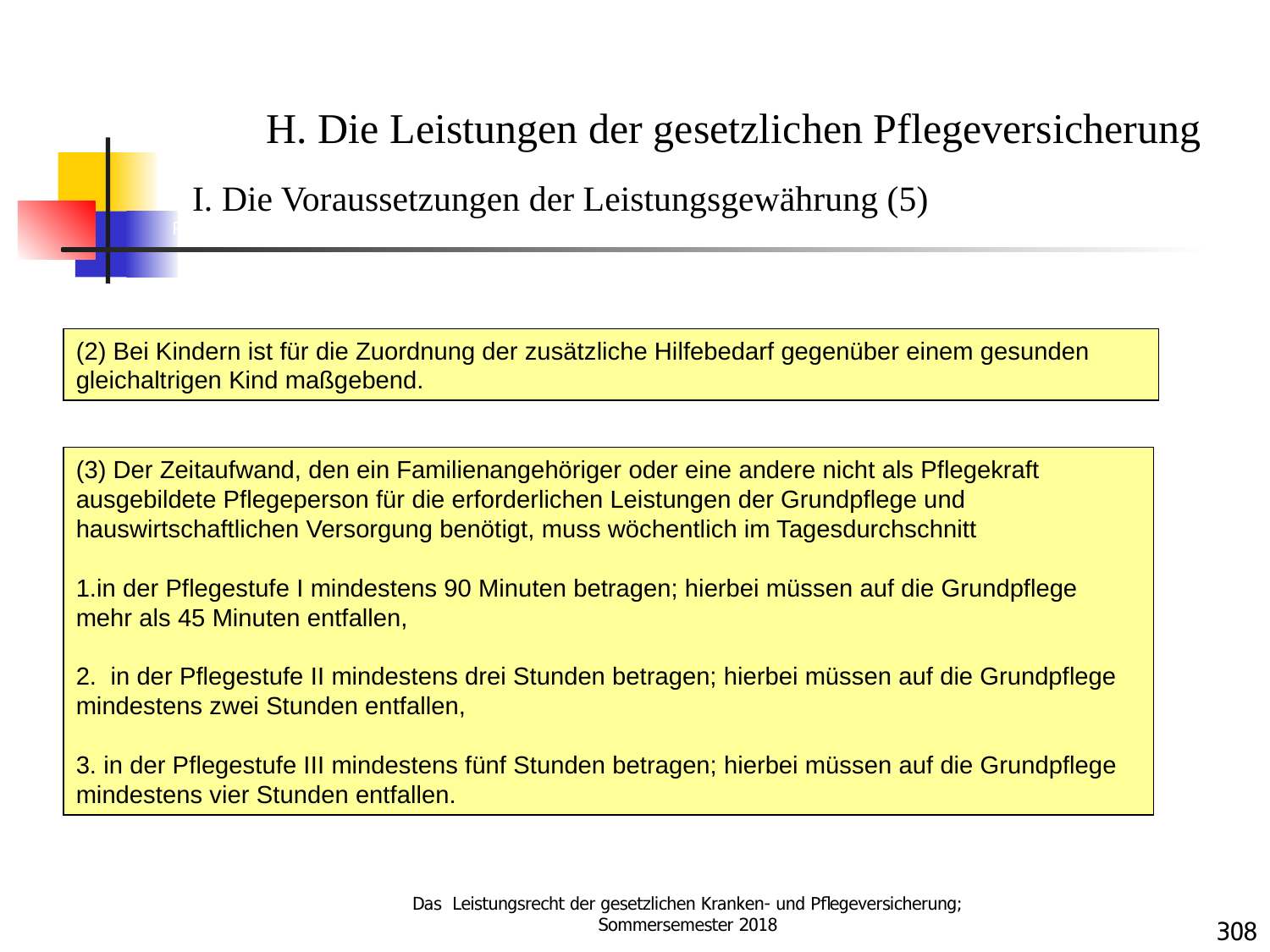

PV 5
H. Die Leistungen der gesetzlichen Pflegeversicherung
I. Die Voraussetzungen der Leistungsgewährung (5)
(2) Bei Kindern ist für die Zuordnung der zusätzliche Hilfebedarf gegenüber einem gesunden gleichaltrigen Kind maßgebend.
(3) Der Zeitaufwand, den ein Familienangehöriger oder eine andere nicht als Pflegekraft ausgebildete Pflegeperson für die erforderlichen Leistungen der Grundpflege und hauswirtschaftlichen Versorgung benötigt, muss wöchentlich im Tagesdurchschnitt
1.in der Pflegestufe I mindestens 90 Minuten betragen; hierbei müssen auf die Grundpflege mehr als 45 Minuten entfallen,
2.  in der Pflegestufe II mindestens drei Stunden betragen; hierbei müssen auf die Grundpflege mindestens zwei Stunden entfallen,
3. in der Pflegestufe III mindestens fünf Stunden betragen; hierbei müssen auf die Grundpflege mindestens vier Stunden entfallen.
Das  Leistungsrecht der gesetzlichen Kranken- und Pflegeversicherung; Sommersemester 2018
308